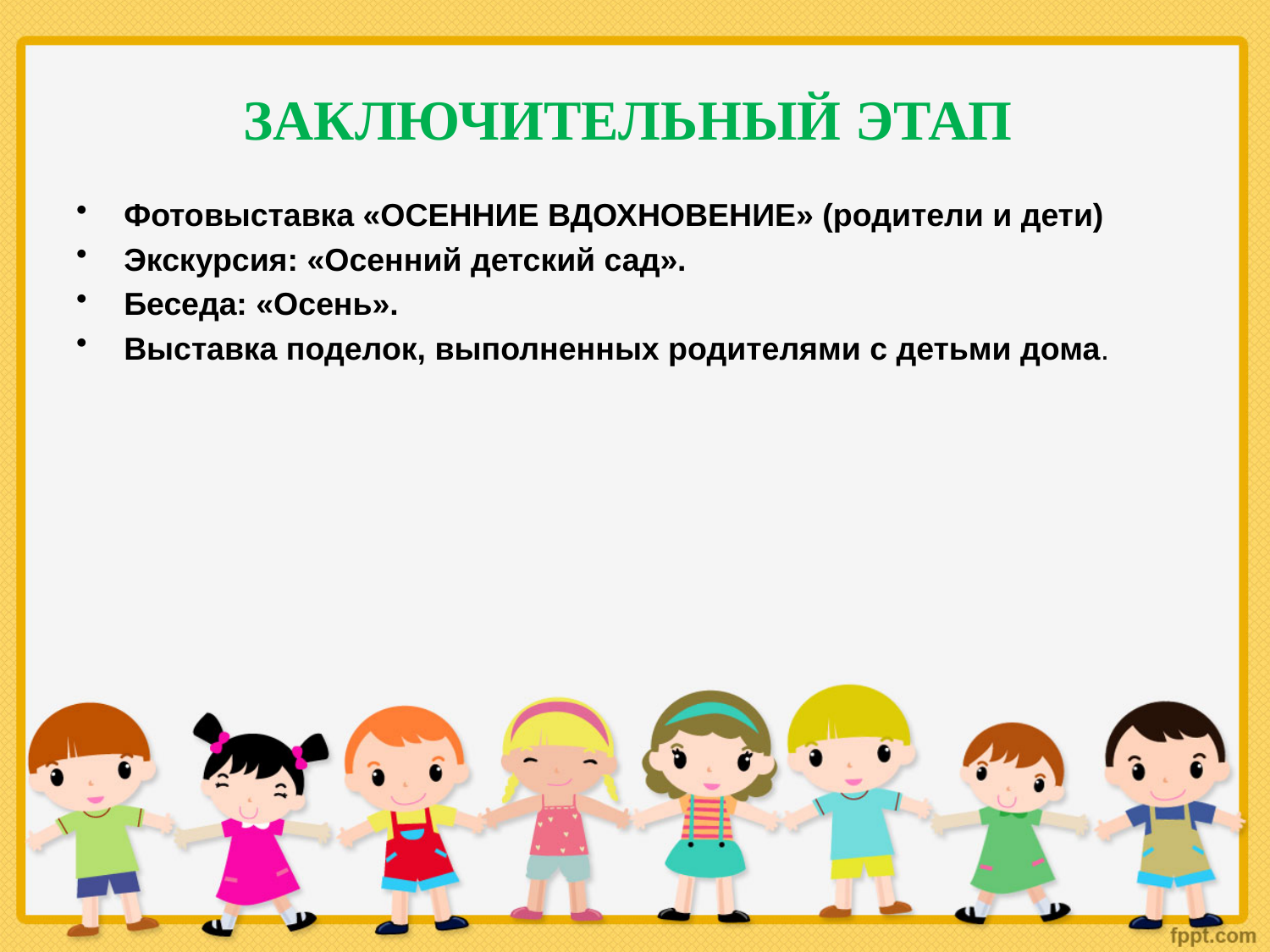

# ЗАКЛЮЧИТЕЛЬНЫЙ ЭТАП
Фотовыставка «ОСЕННИЕ ВДОХНОВЕНИЕ» (родители и дети)
Экскурсия: «Осенний детский сад».
Беседа: «Осень».
Выставка поделок, выполненных родителями с детьми дома.